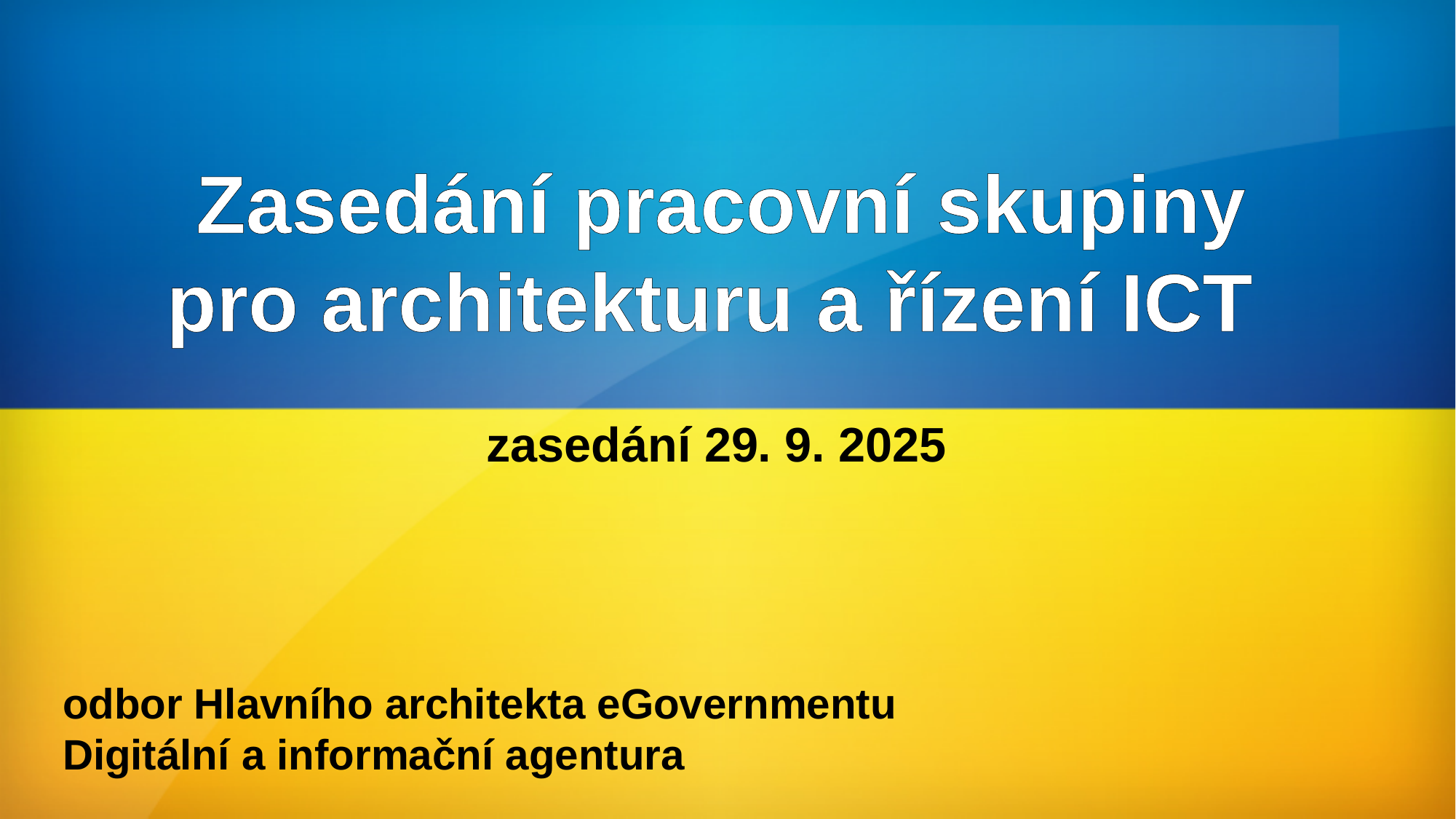

Zasedání pracovní skupiny pro architekturu a řízení ICT
 zasedání 29. 9. 2025
odbor Hlavního architekta eGovernmentu
Digitální a informační agentura